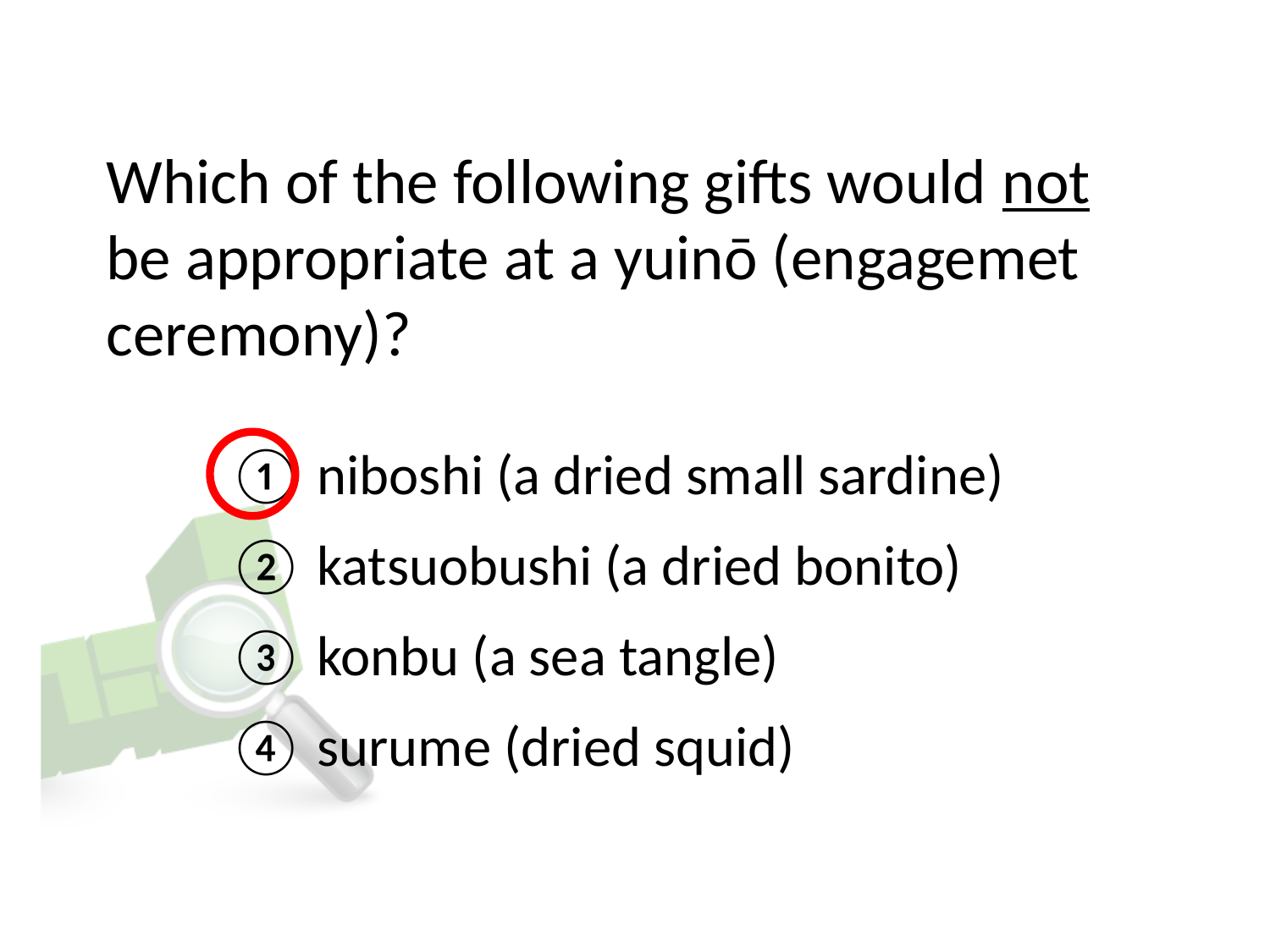

# Which of the following gifts would not be appropriate at a yuinō (engagemet ceremony)?

① niboshi (a dried small sardine)
② katsuobushi (a dried bonito)
③ konbu (a sea tangle)
④ surume (dried squid)